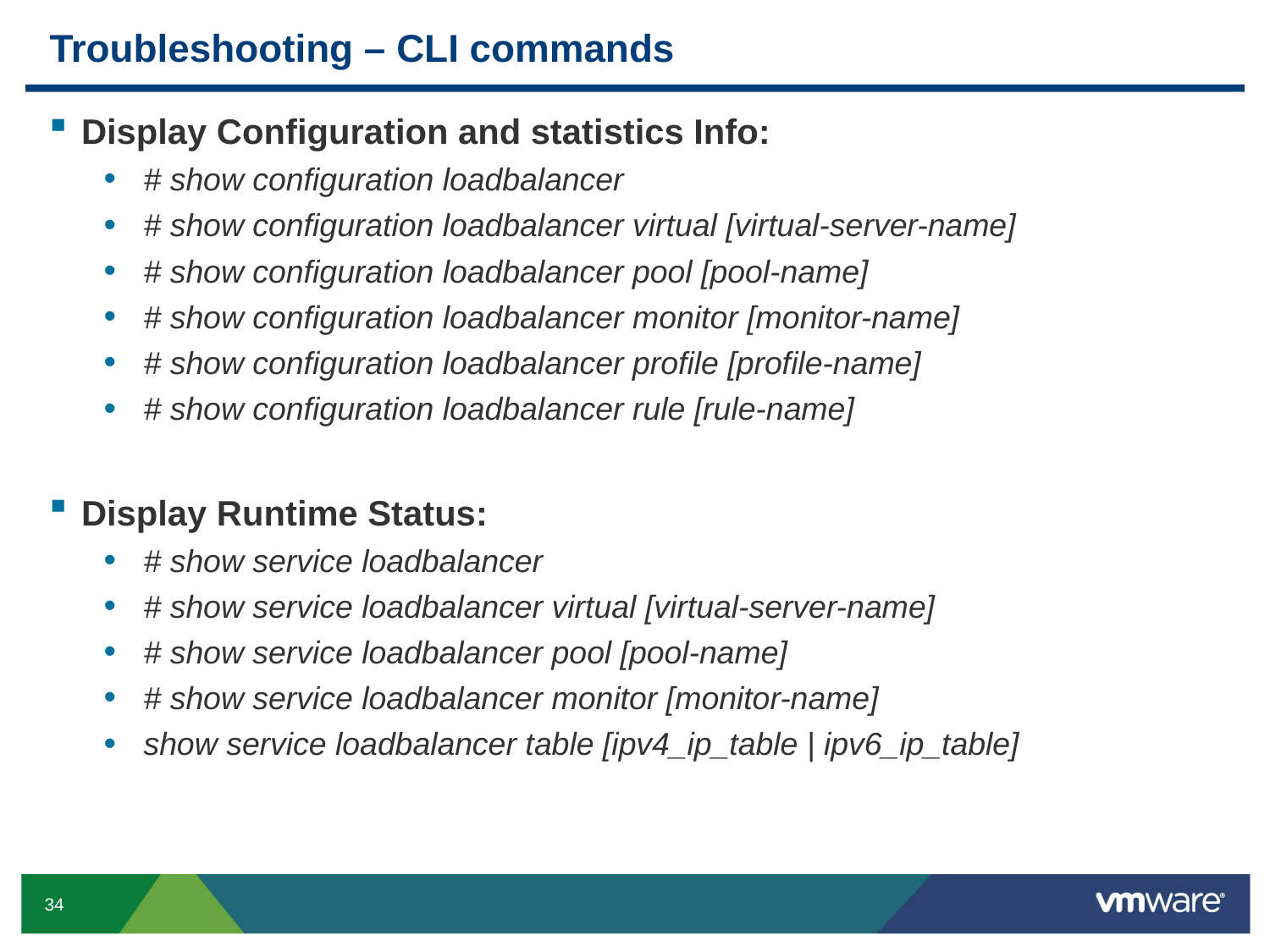

# Troubleshooting – CLI commands
Display Configuration and statistics Info:
# show configuration loadbalancer
# show configuration loadbalancer virtual [virtual-server-name]
# show configuration loadbalancer pool [pool-name]
# show configuration loadbalancer monitor [monitor-name]
# show configuration loadbalancer profile [profile-name]
# show configuration loadbalancer rule [rule-name]

Display Runtime Status:
# show service loadbalancer
# show service loadbalancer virtual [virtual-server-name]
# show service loadbalancer pool [pool-name]
# show service loadbalancer monitor [monitor-name]
show service loadbalancer table [ipv4_ip_table | ipv6_ip_table]